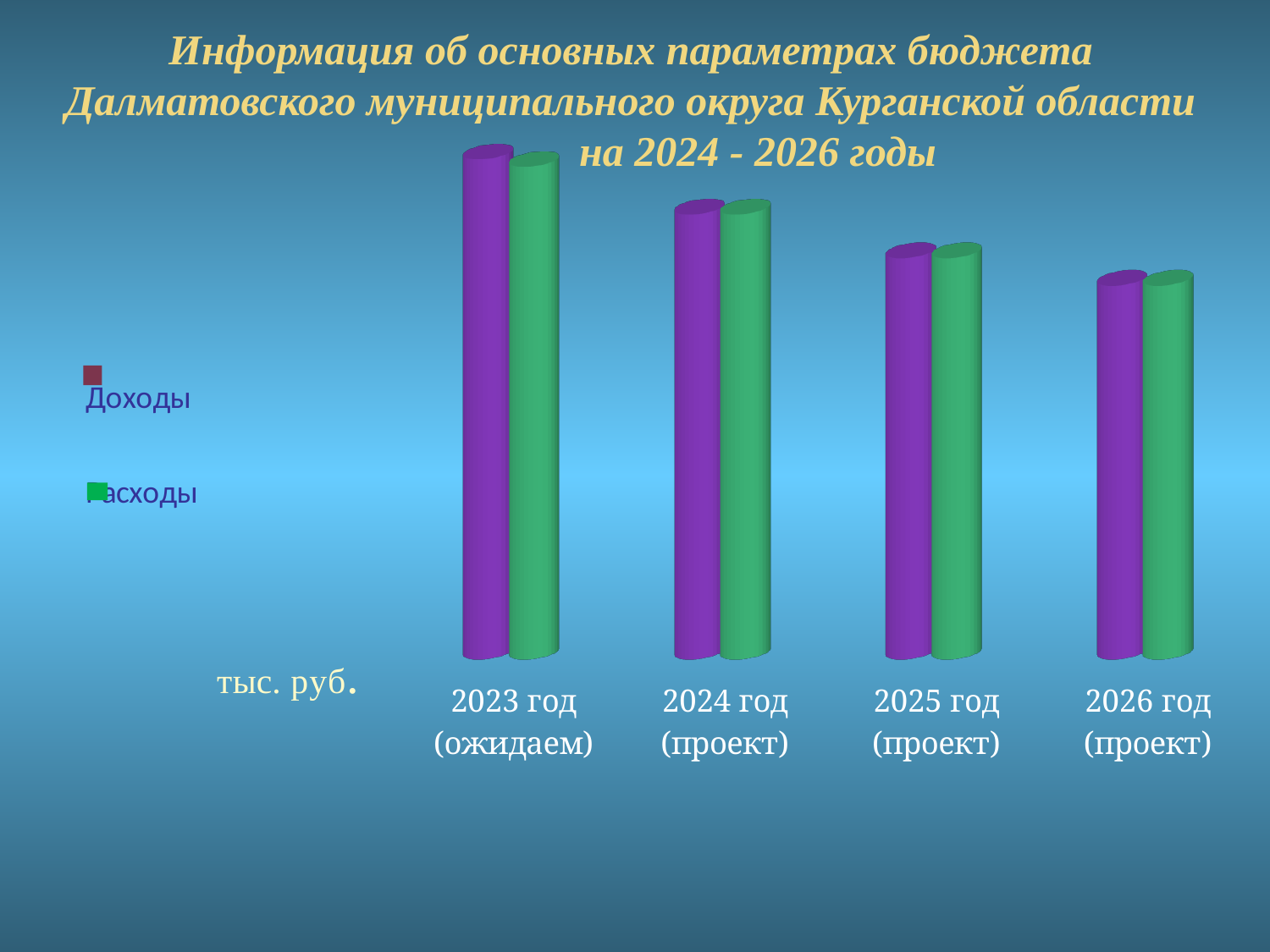

Информация об основных параметрах бюджета  Далматовского муниципального округа Курганской области
                       на 2024 - 2026 годы

[unsupported chart]